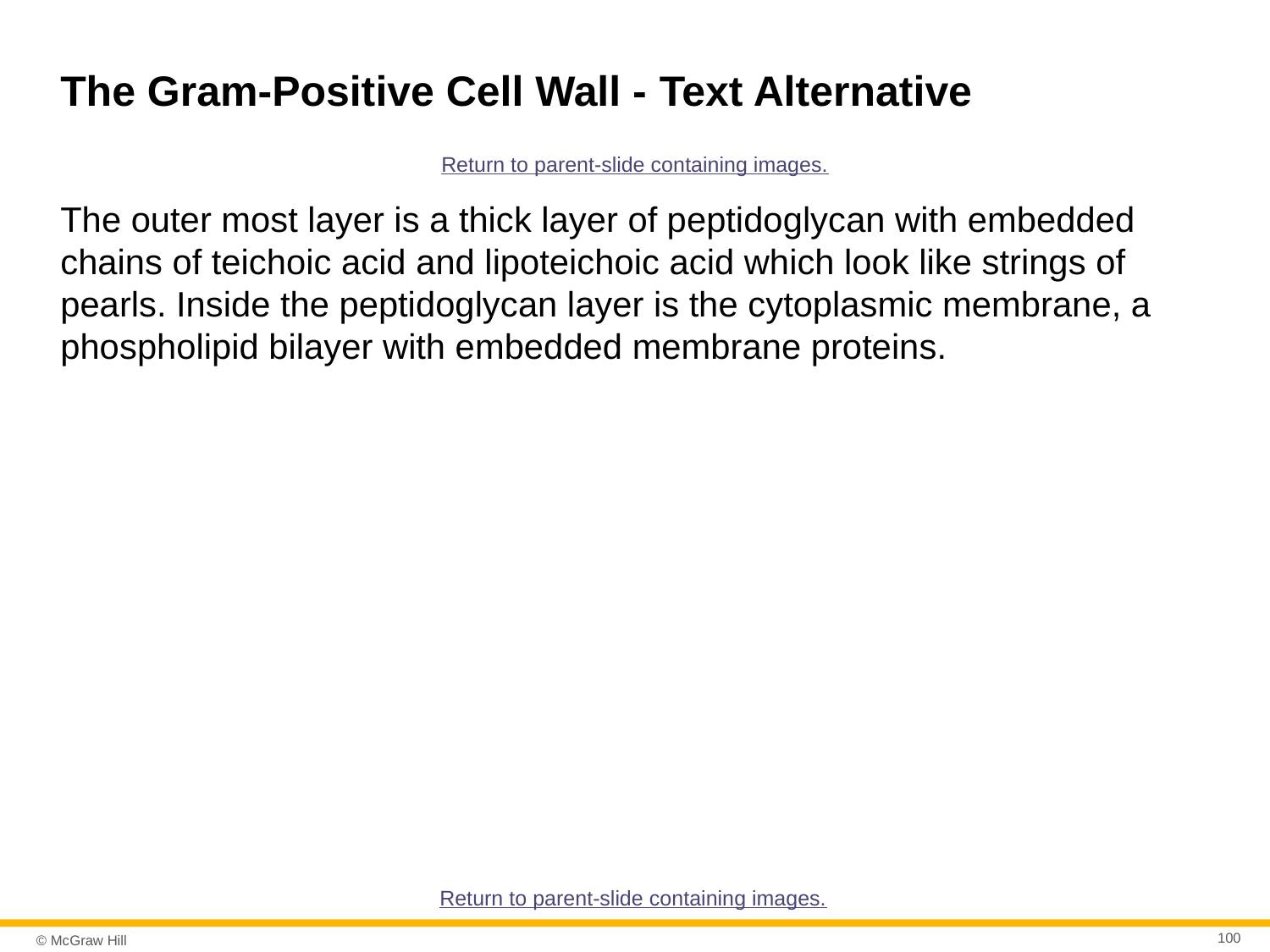

# The Gram-Positive Cell Wall - Text Alternative
Return to parent-slide containing images.
The outer most layer is a thick layer of peptidoglycan with embedded chains of teichoic acid and lipoteichoic acid which look like strings of pearls. Inside the peptidoglycan layer is the cytoplasmic membrane, a phospholipid bilayer with embedded membrane proteins.
Return to parent-slide containing images.